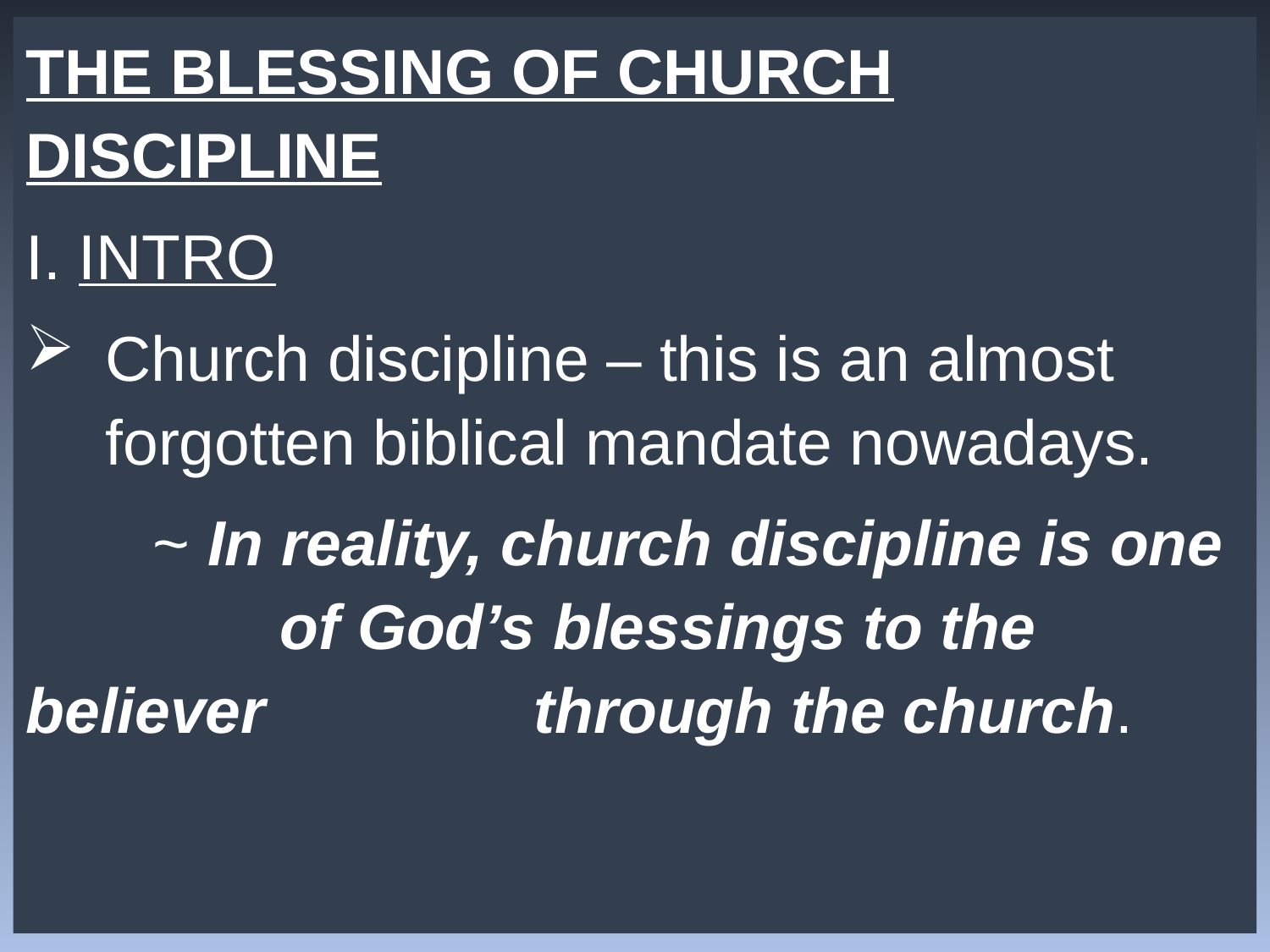

THE BLESSING OF CHURCH DISCIPLINE
I. INTRO
Church discipline – this is an almost forgotten biblical mandate nowadays.
	~ In reality, church discipline is one 		of God’s blessings to the believer 		through the church.